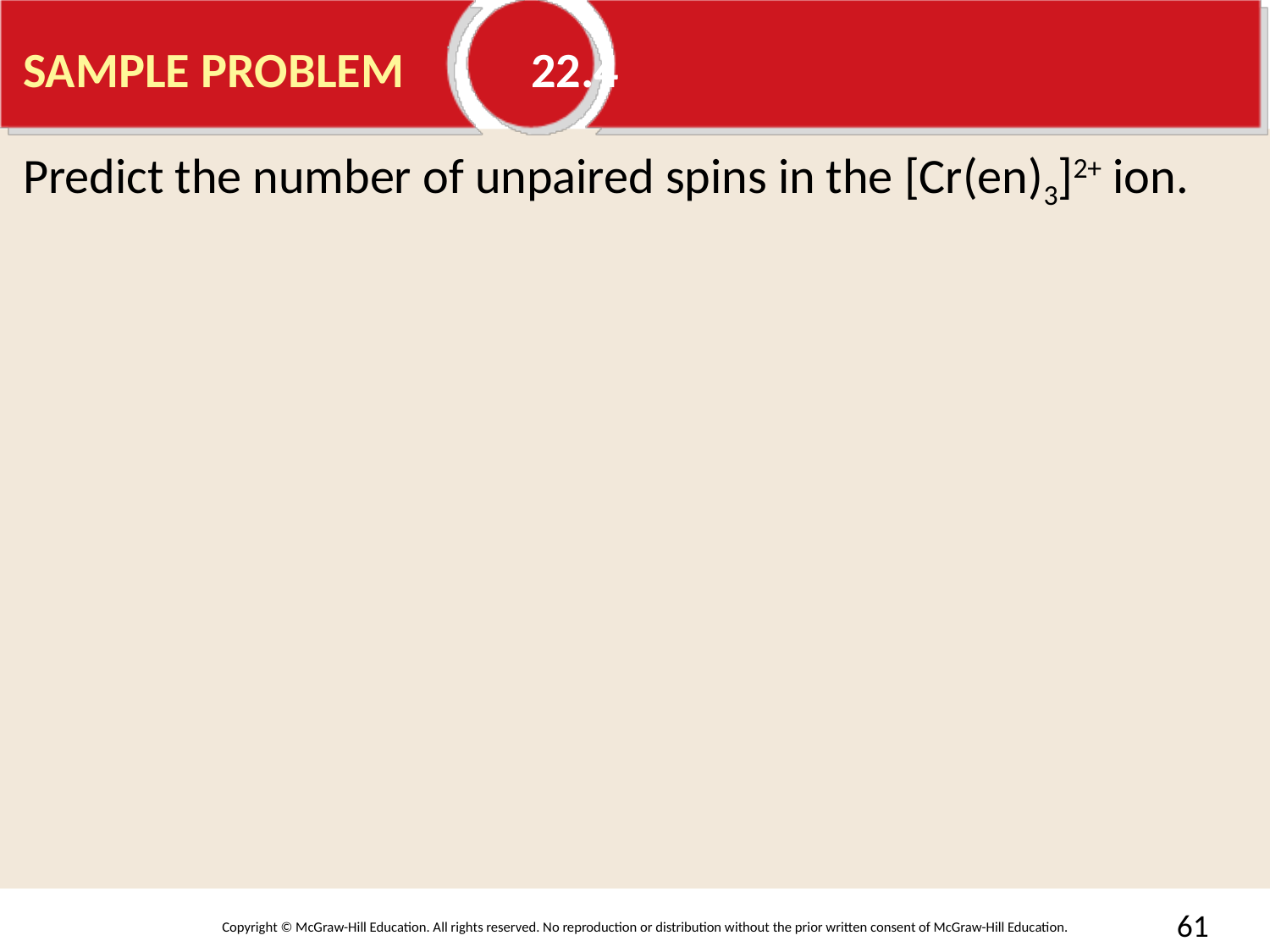

# SAMPLE PROBLEM	22.4
Predict the number of unpaired spins in the [Cr(en)3]2+ ion.